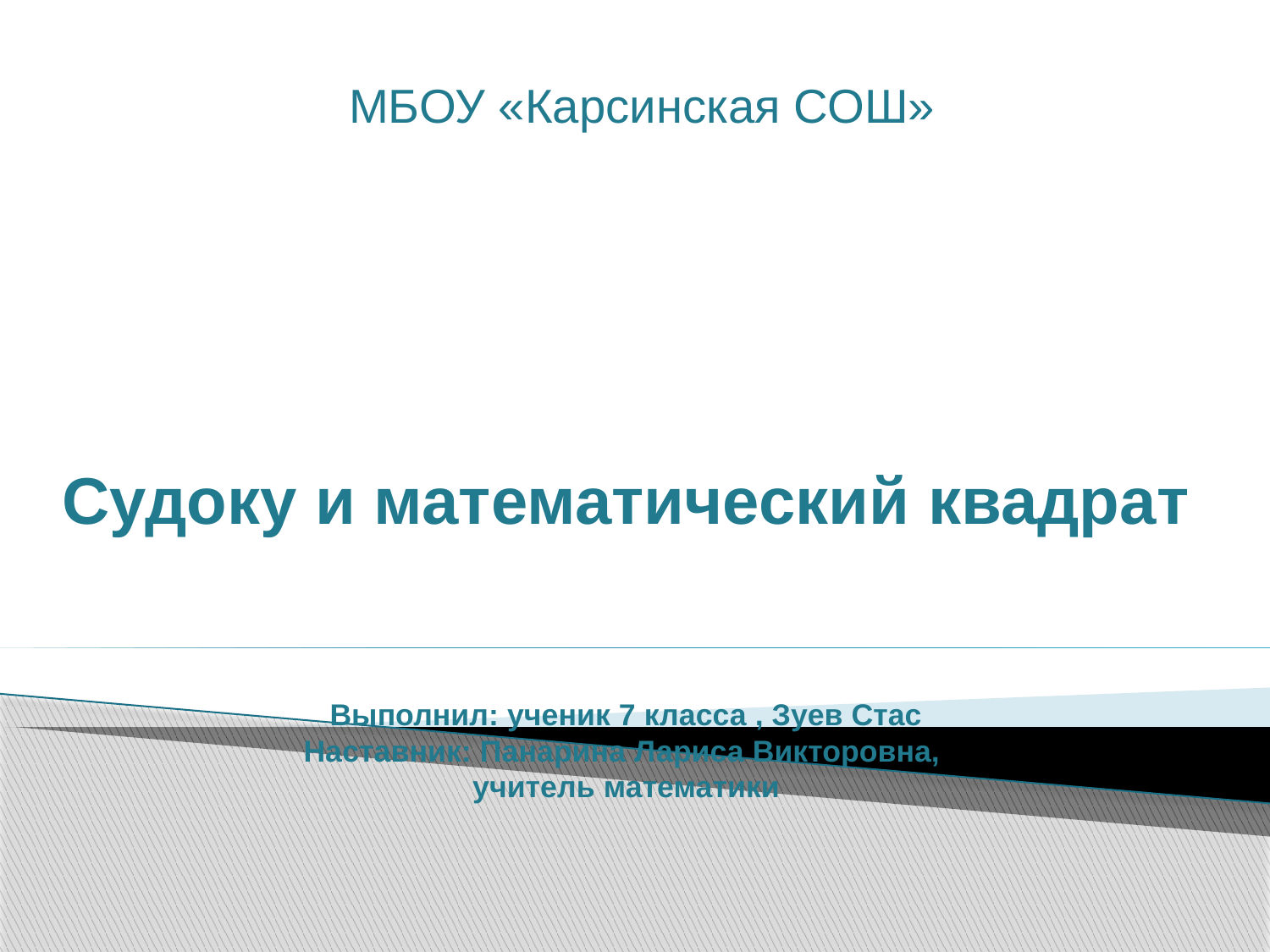

МБОУ «Карсинская СОШ»
# Судоку и математический квадрат Выполнил: ученик 7 класса , Зуев Стас Наставник: Панарина Лариса Викторовна, учитель математики